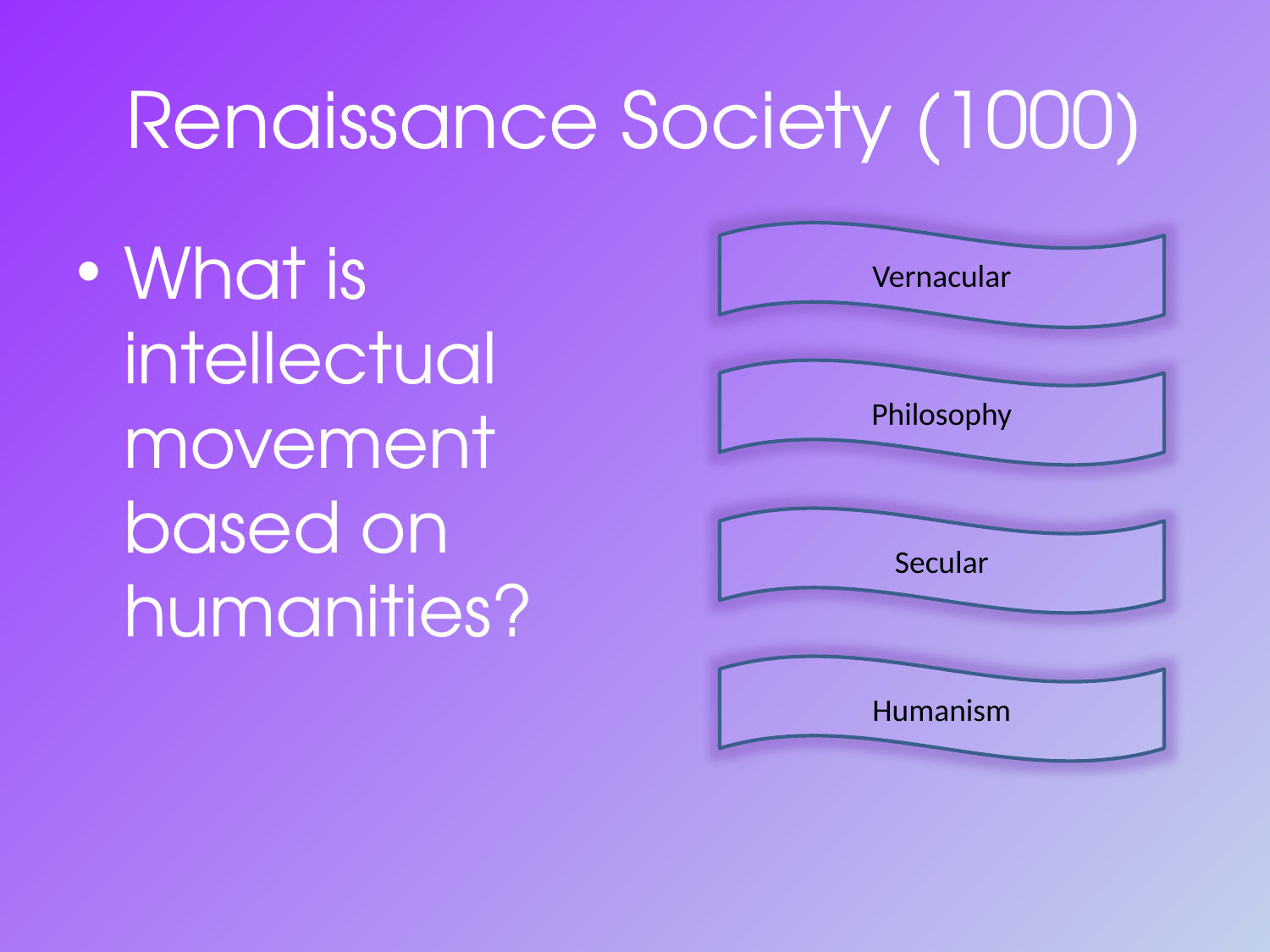

# Renaissance Society (1000)
What is intellectual movement based on humanities?
Vernacular
Philosophy
Secular
Humanism